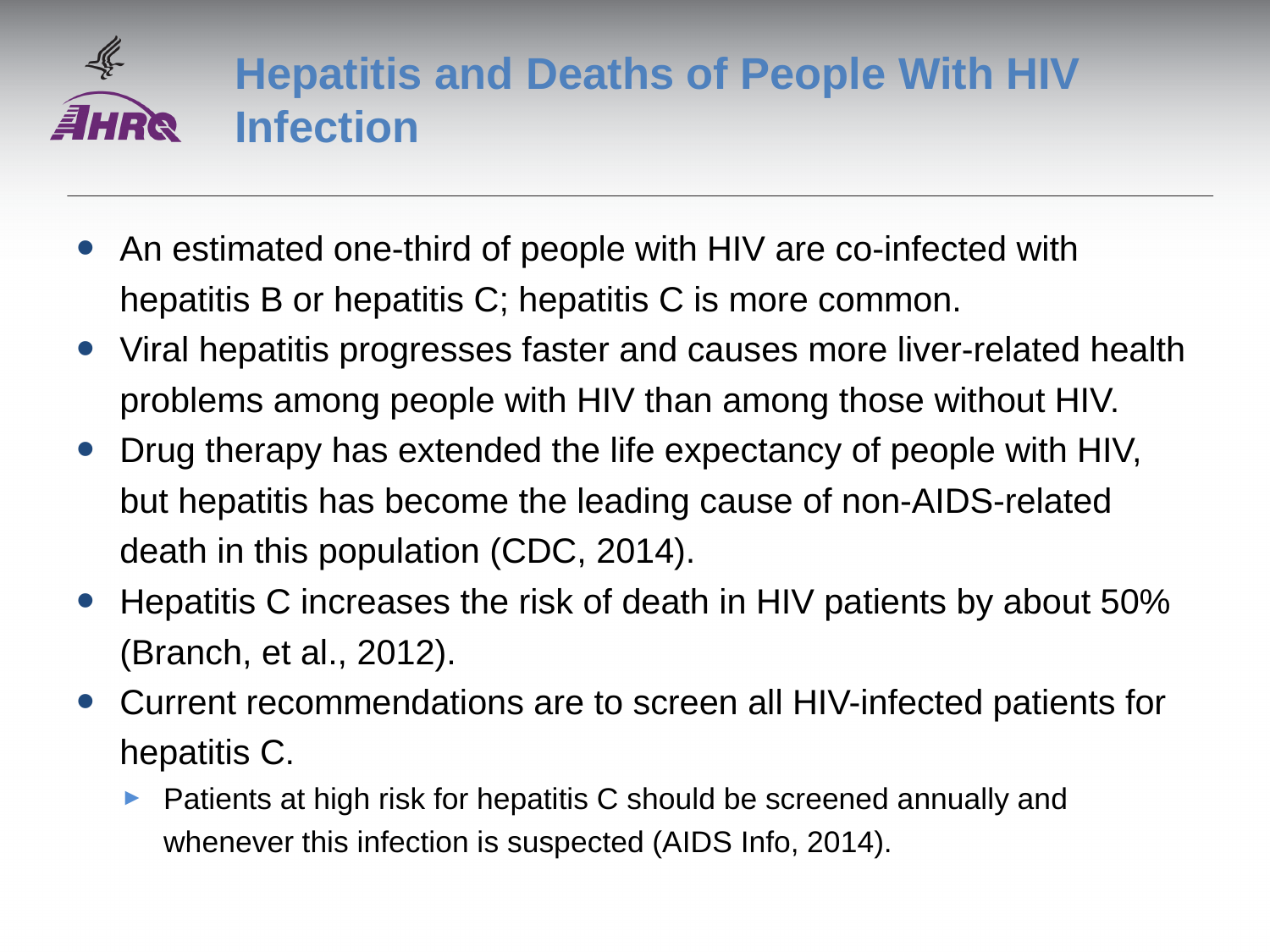

# Hepatitis and Deaths of People With HIV Infection
An estimated one-third of people with HIV are co-infected with hepatitis B or hepatitis C; hepatitis C is more common.
Viral hepatitis progresses faster and causes more liver-related health problems among people with HIV than among those without HIV.
Drug therapy has extended the life expectancy of people with HIV, but hepatitis has become the leading cause of non-AIDS-related death in this population (CDC, 2014).
Hepatitis C increases the risk of death in HIV patients by about 50% (Branch, et al., 2012).
Current recommendations are to screen all HIV-infected patients for hepatitis C.
Patients at high risk for hepatitis C should be screened annually and whenever this infection is suspected (AIDS Info, 2014).